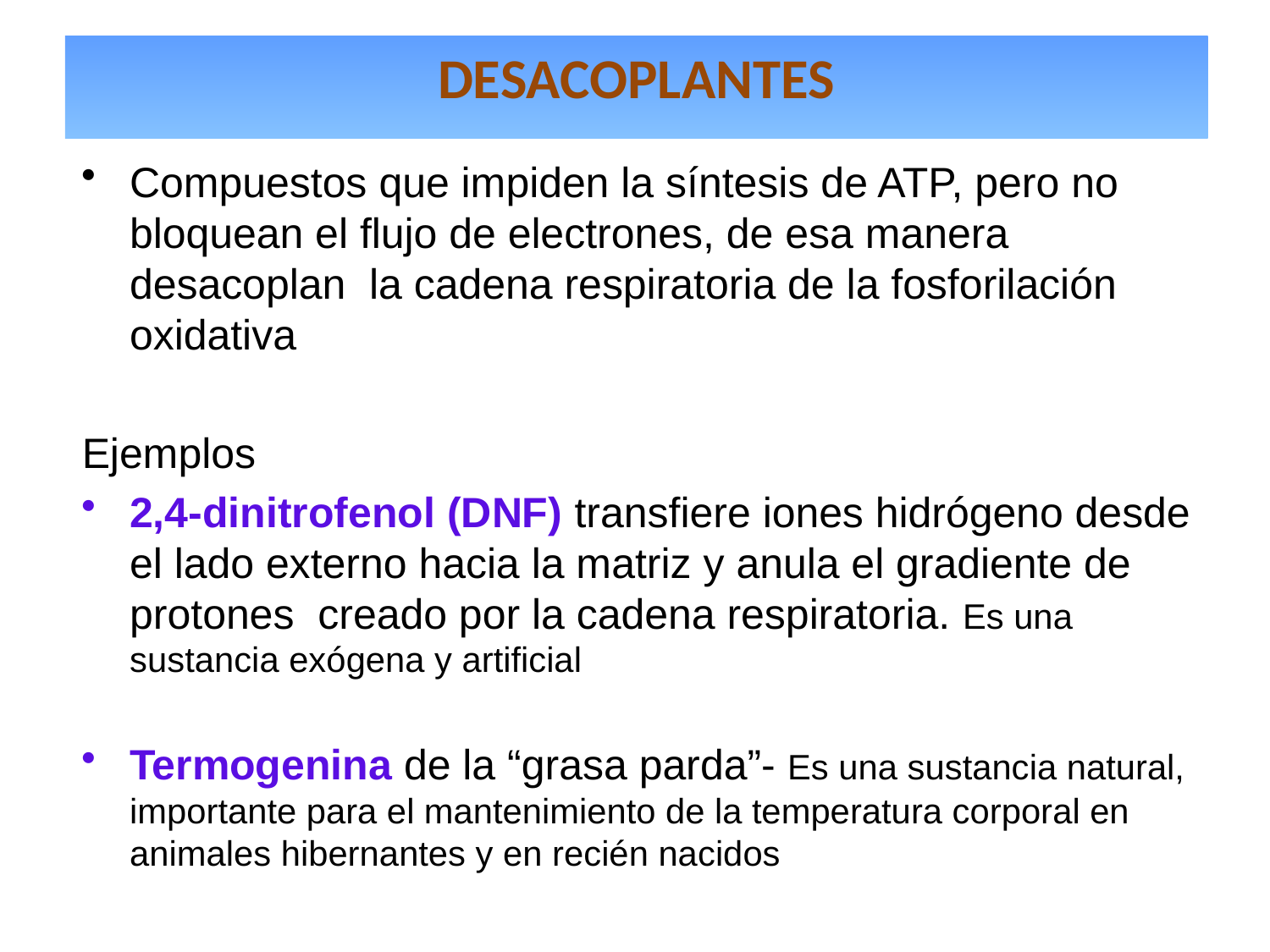

DESACOPLANTES
Compuestos que impiden la síntesis de ATP, pero no bloquean el flujo de electrones, de esa manera desacoplan  la cadena respiratoria de la fosforilación oxidativa

Ejemplos
2,4-dinitrofenol (DNF) transfiere iones hidrógeno desde el lado externo hacia la matriz y anula el gradiente de protones  creado por la cadena respiratoria. Es una sustancia exógena y artificial

Termogenina de la “grasa parda”- Es una sustancia natural, importante para el mantenimiento de la temperatura corporal en animales hibernantes y en recién nacidos